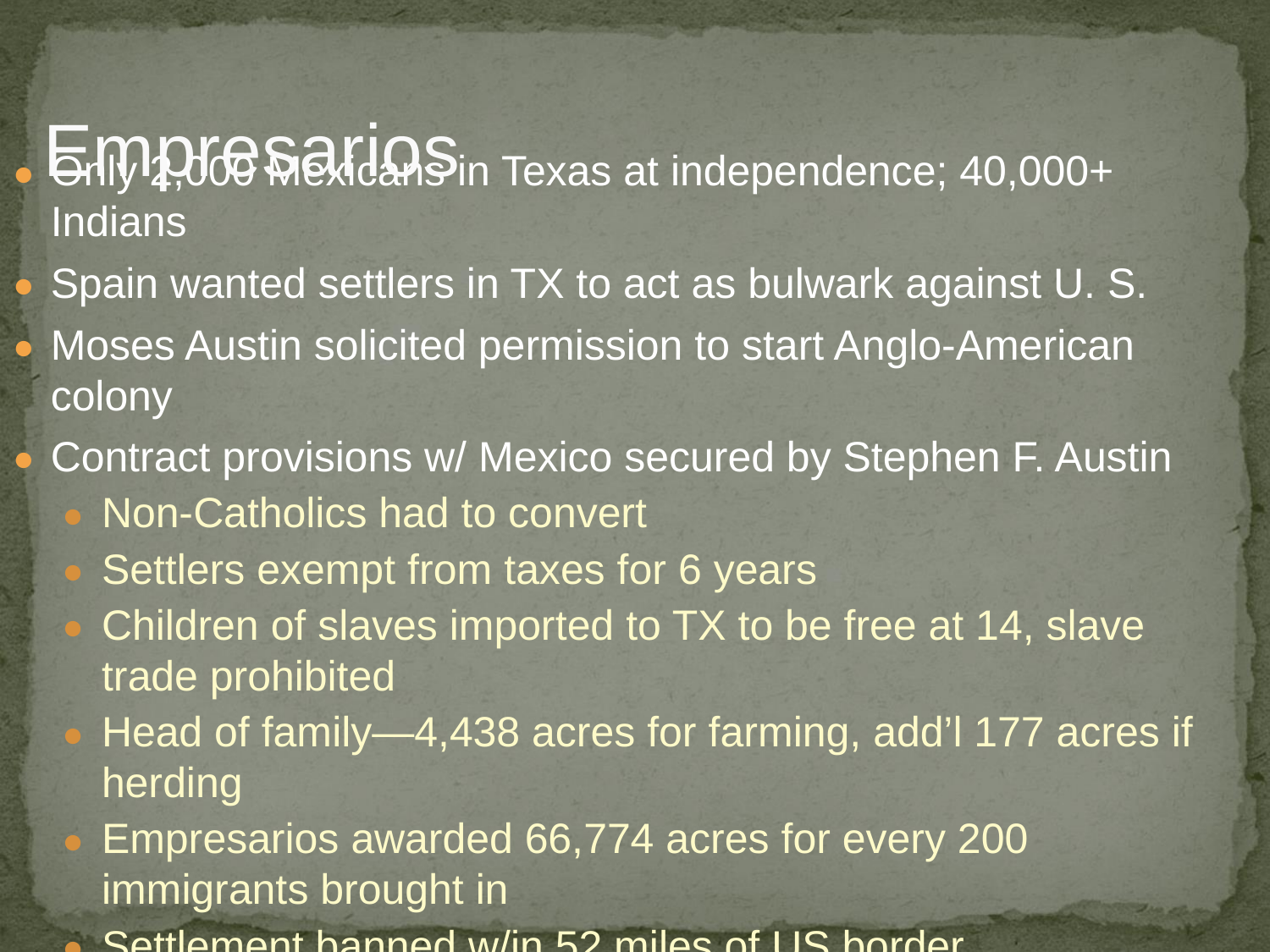

# Empresarios
Only 2,000 Mexicans in Texas at independence; 40,000+ Indians
Spain wanted settlers in TX to act as bulwark against U. S.
Moses Austin solicited permission to start Anglo-American colony
Contract provisions w/ Mexico secured by Stephen F. Austin
Non-Catholics had to convert
Settlers exempt from taxes for 6 years
Children of slaves imported to TX to be free at 14, slave trade prohibited
Head of family—4,438 acres for farming, add’l 177 acres if herding
Empresarios awarded 66,774 acres for every 200 immigrants brought in
Settlement banned w/in 52 miles of US border